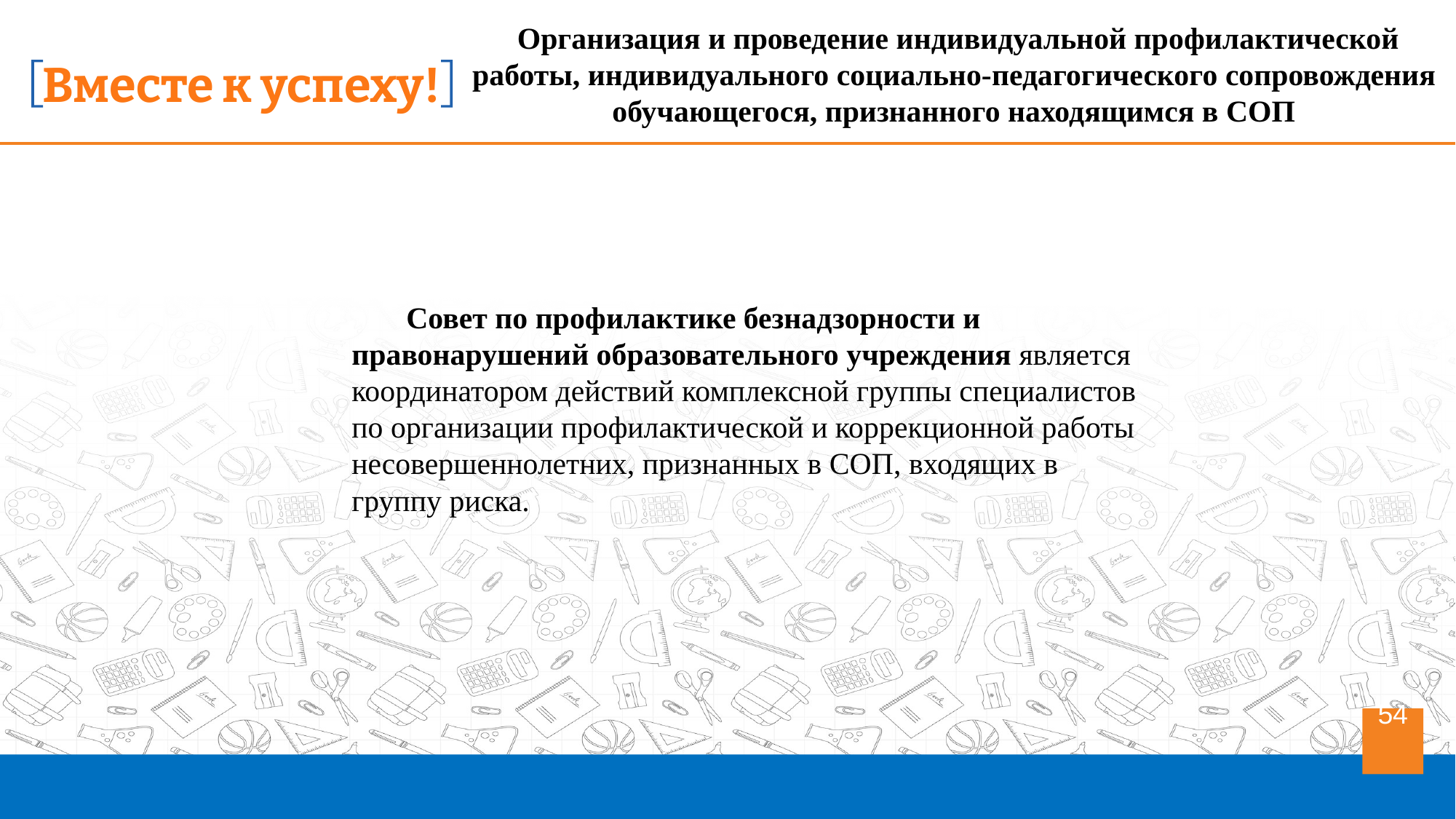

Организация и проведение индивидуальной профилактической работы, индивидуального социально-педагогического сопровождения обучающегося, признанного находящимся в СОП
Совет по профилактике безнадзорности и правонарушений образовательного учреждения является координатором действий комплексной группы специалистов по организации профилактической и коррекционной работы несовершеннолетних, признанных в СОП, входящих в группу риска.